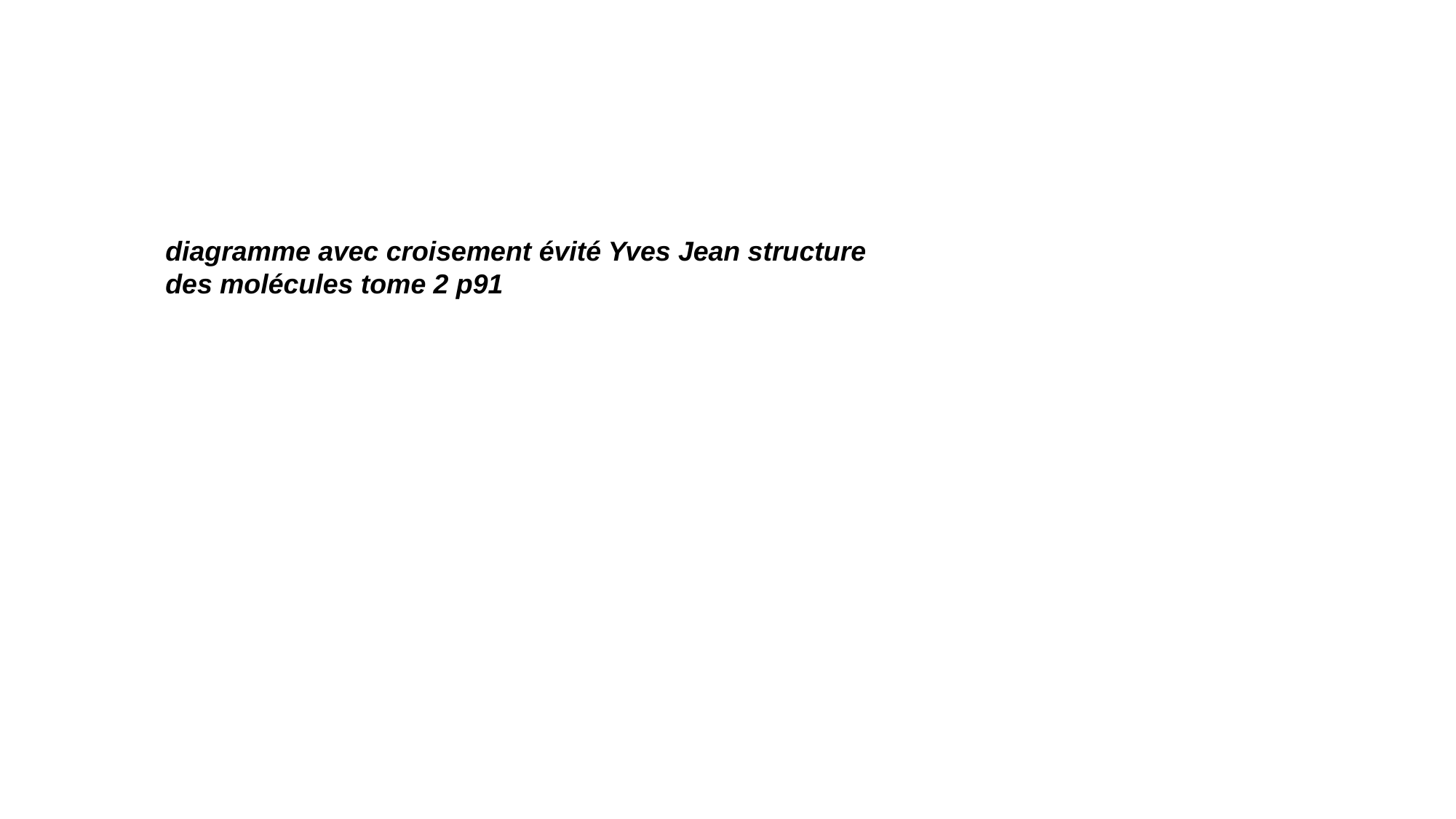

diagramme avec croisement évité Yves Jean structure des molécules tome 2 p91